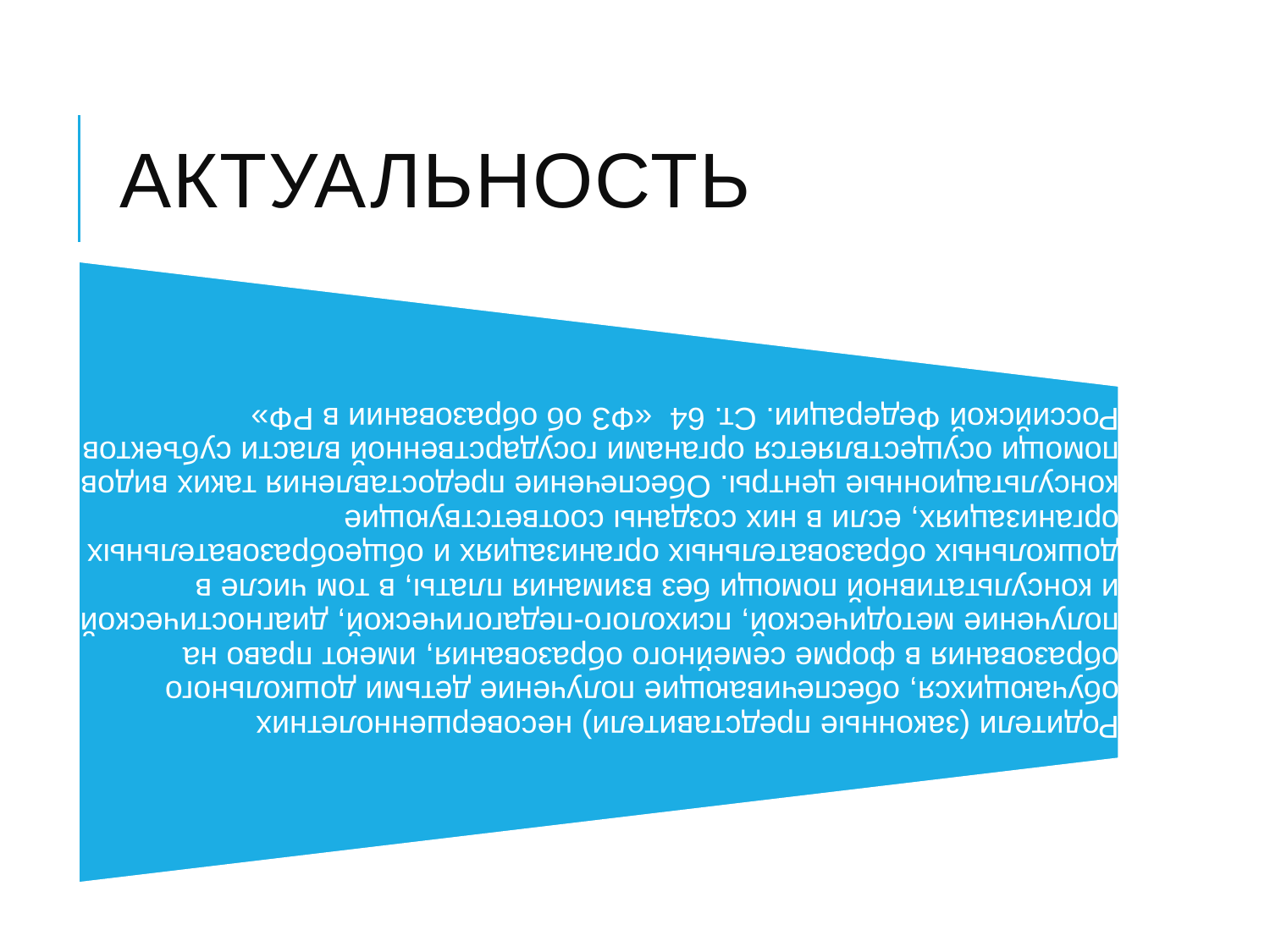

# Актуальность
Родители (законные представители) несовершеннолетних обучающихся, обеспечивающие получение детьми дошкольного образования в форме семейного образования, имеют право на получение методической, психолого-педагогической, диагностической и консультативной помощи без взимания платы, в том числе в дошкольных образовательных организациях и общеобразовательных организациях, если в них созданы соответствующие консультационные центры. Обеспечение предоставления таких видов помощи осуществляется органами государственной власти субъектов Российской Федерации. Ст. 64  «ФЗ об образовании в РФ»